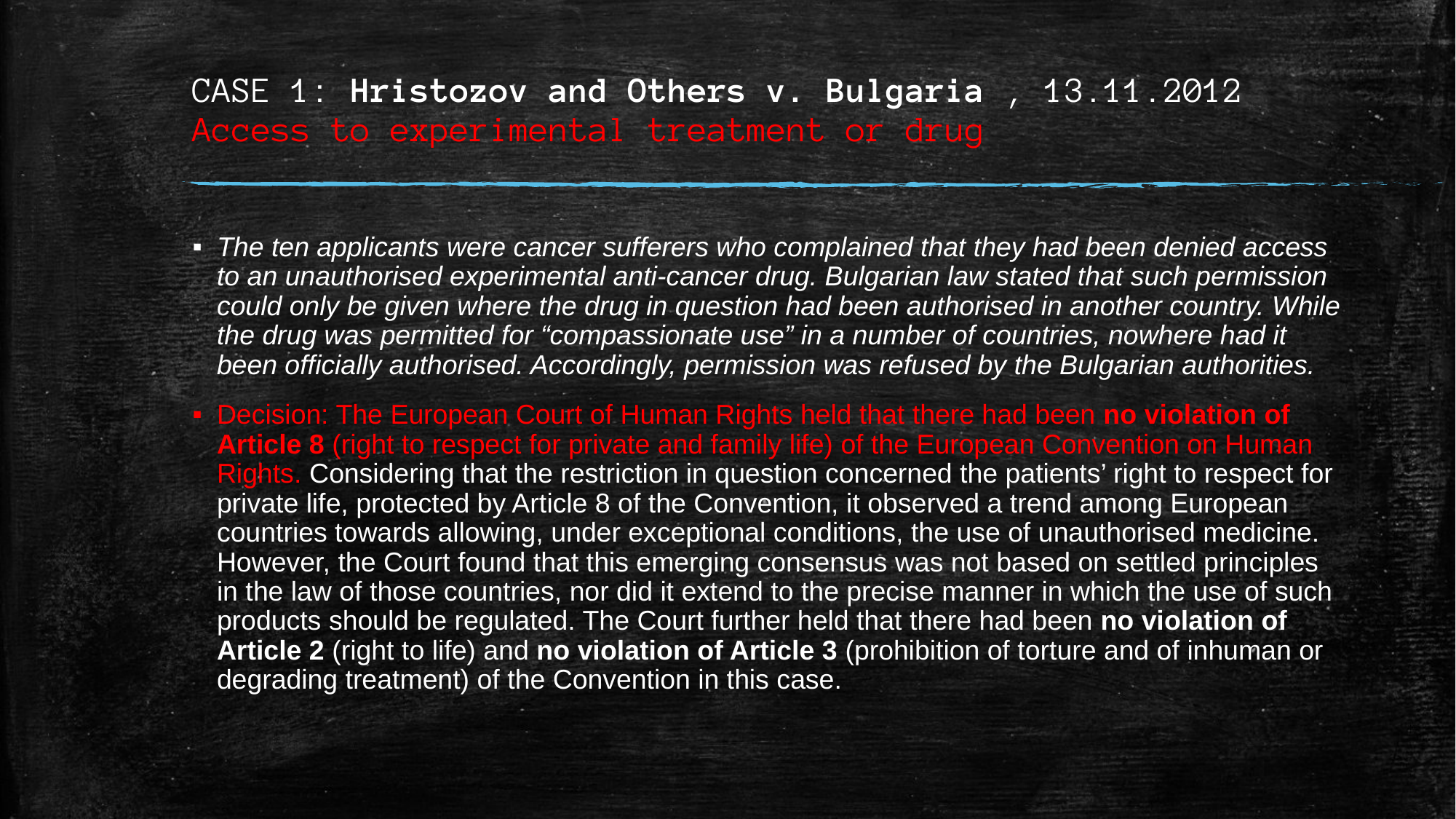

# CASE 1: Hristozov and Others v. Bulgaria , 13.11.2012 Access to experimental treatment or drug
The ten applicants were cancer sufferers who complained that they had been denied access to an unauthorised experimental anti-cancer drug. Bulgarian law stated that such permission could only be given where the drug in question had been authorised in another country. While the drug was permitted for “compassionate use” in a number of countries, nowhere had it been officially authorised. Accordingly, permission was refused by the Bulgarian authorities.
Decision: The European Court of Human Rights held that there had been no violation of Article 8 (right to respect for private and family life) of the European Convention on Human Rights. Considering that the restriction in question concerned the patients’ right to respect for private life, protected by Article 8 of the Convention, it observed a trend among European countries towards allowing, under exceptional conditions, the use of unauthorised medicine. However, the Court found that this emerging consensus was not based on settled principles in the law of those countries, nor did it extend to the precise manner in which the use of such products should be regulated. The Court further held that there had been no violation of Article 2 (right to life) and no violation of Article 3 (prohibition of torture and of inhuman or degrading treatment) of the Convention in this case.